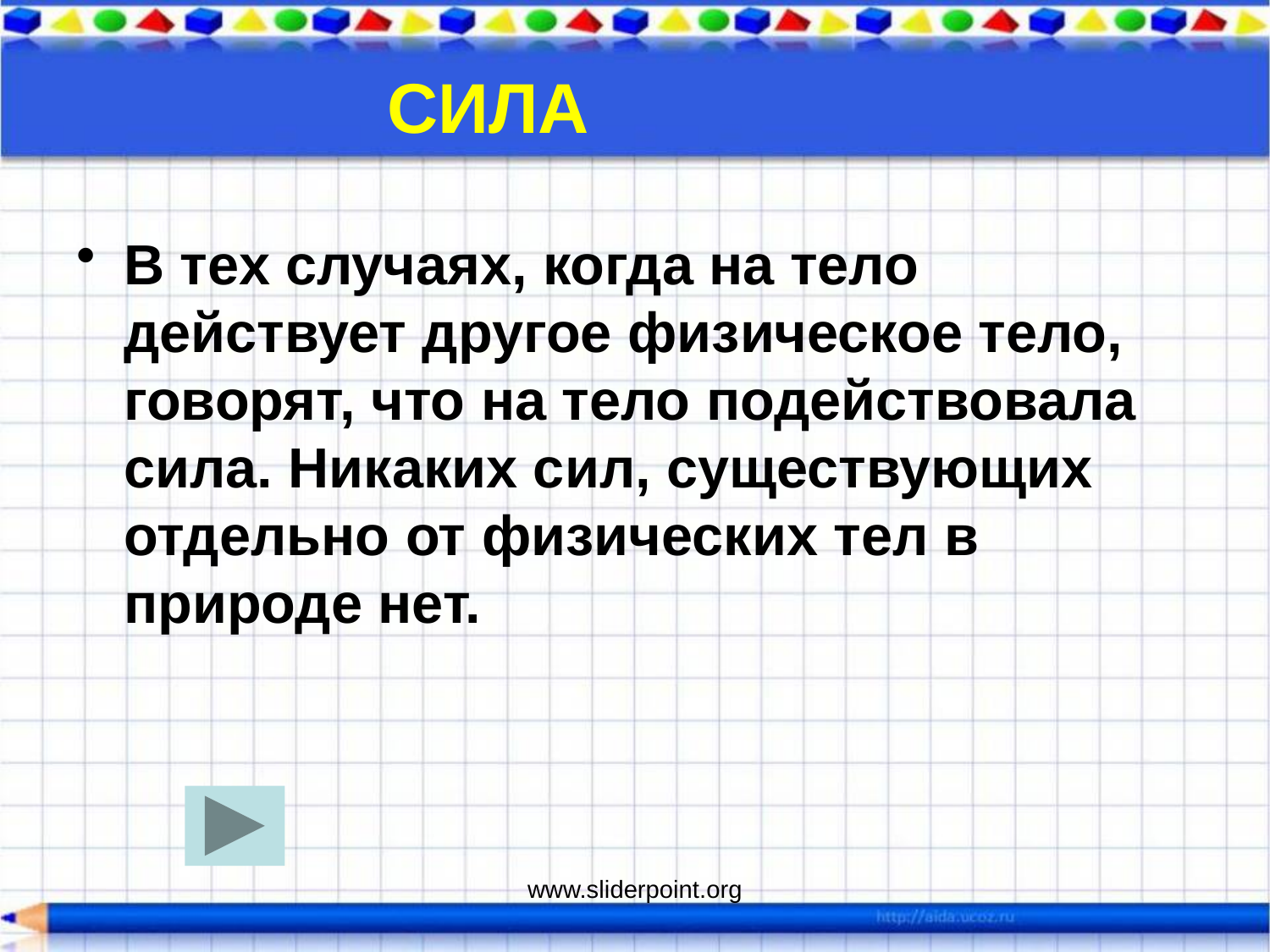

СИЛА
В тех случаях, когда на тело действует другое физическое тело, говорят, что на тело подействовала сила. Никаких сил, существующих отдельно от физических тел в природе нет.

www.sliderpoint.org